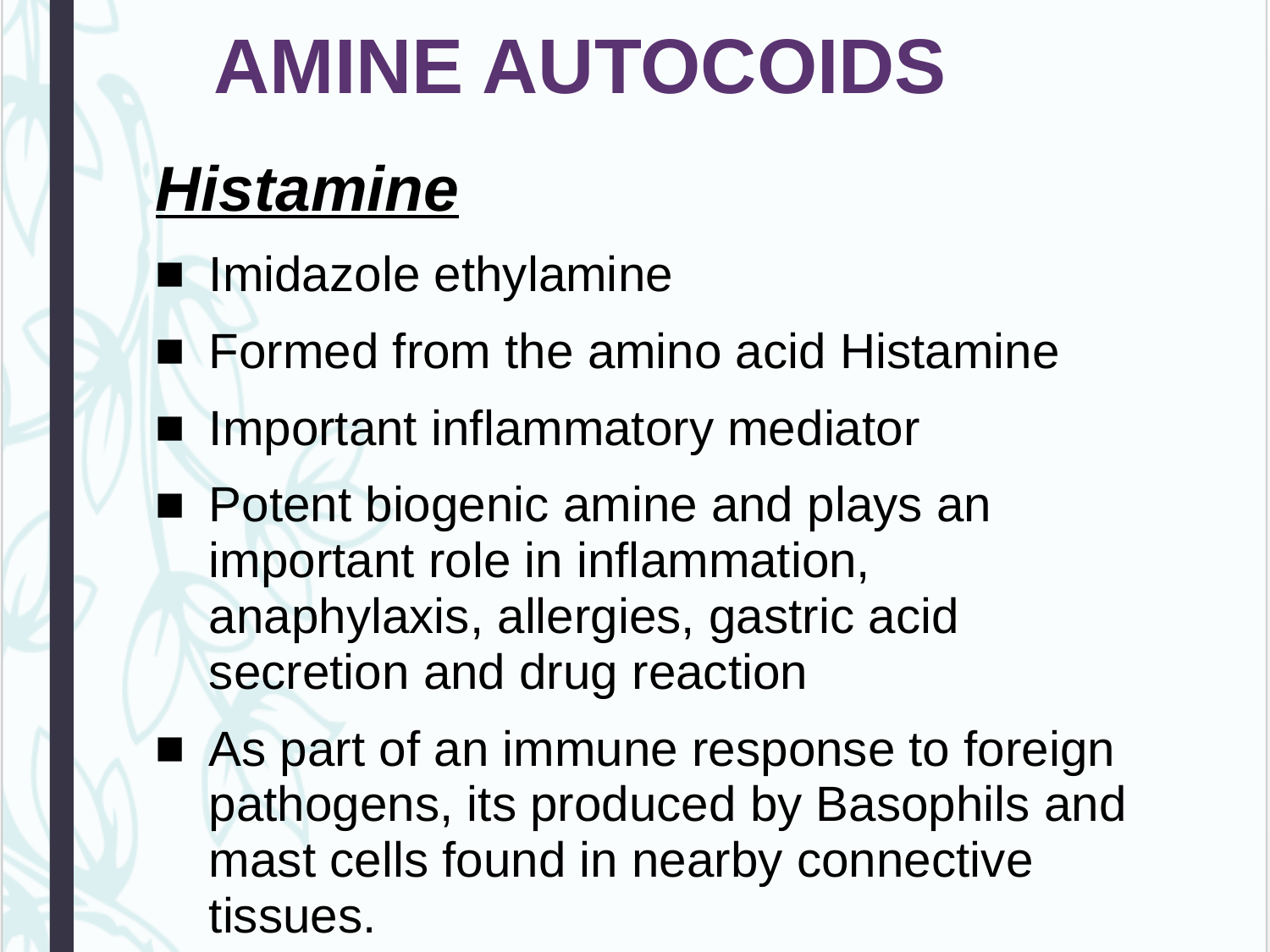

# AMINE AUTOCOIDS
Histamine
Imidazole ethylamine
Formed from the amino acid Histamine
Important inflammatory mediator
Potent biogenic amine and plays an important role in inflammation, anaphylaxis, allergies, gastric acid secretion and drug reaction
As part of an immune response to foreign pathogens, its produced by Basophils and mast cells found in nearby connective tissues.